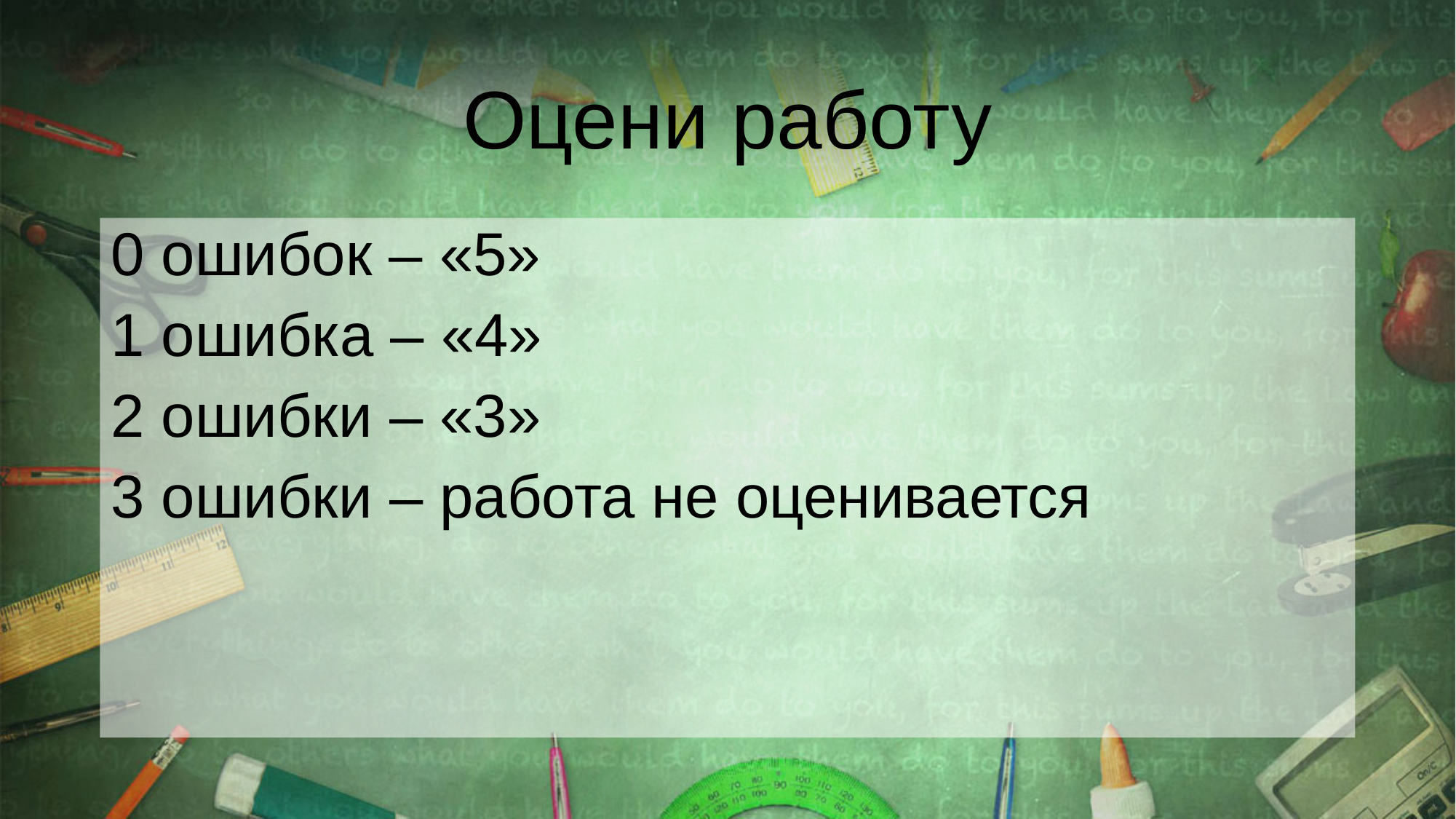

# Оцени работу
0 ошибок – «5»
1 ошибка – «4»
2 ошибки – «3»
3 ошибки – работа не оценивается